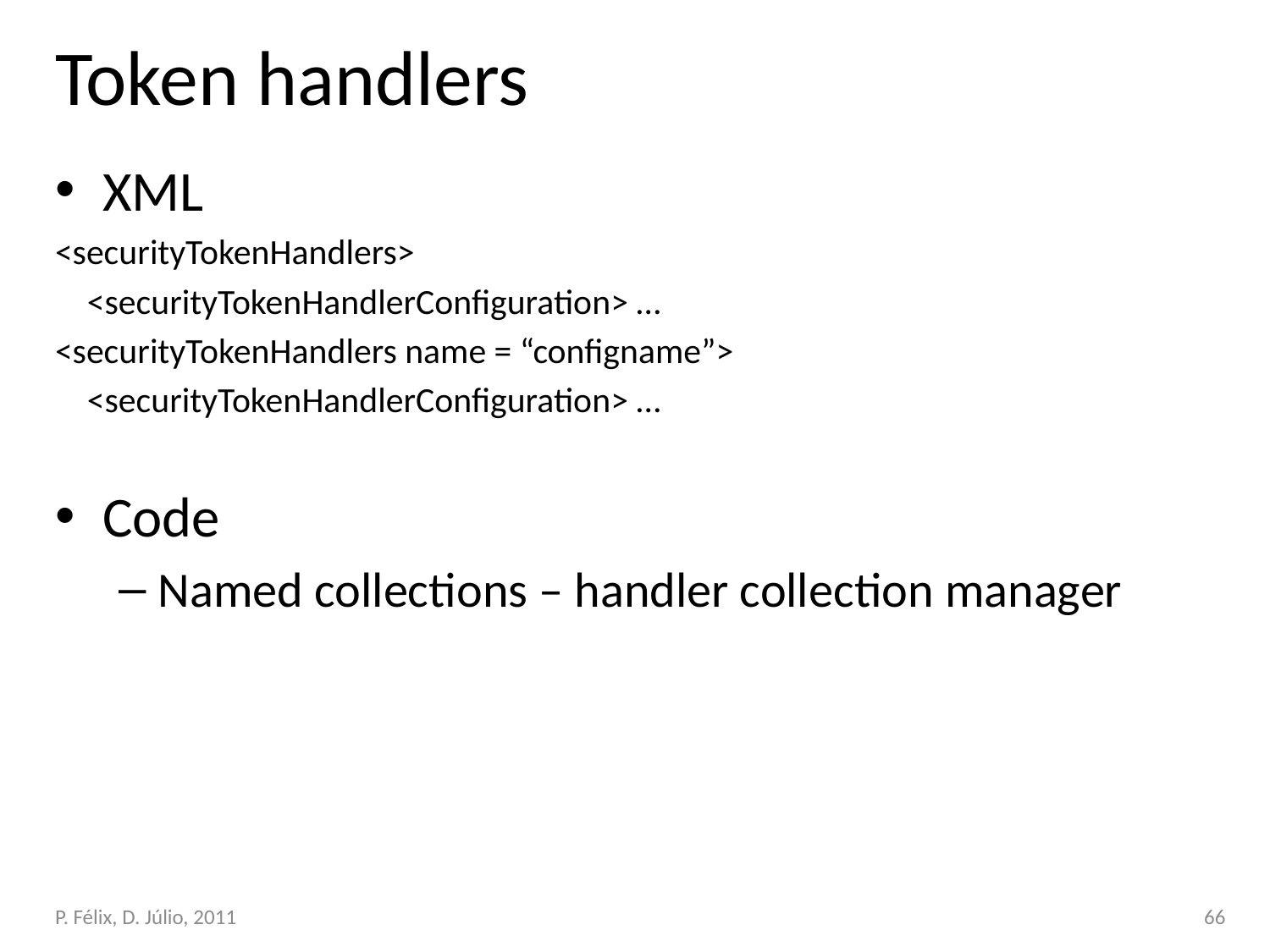

# Token handlers
XML
<securityTokenHandlers>
    <securityTokenHandlerConfiguration> …
<securityTokenHandlers name = “configname”>
    <securityTokenHandlerConfiguration> …

Code
Named collections – handler collection manager
P. Félix, D. Júlio, 2011
66